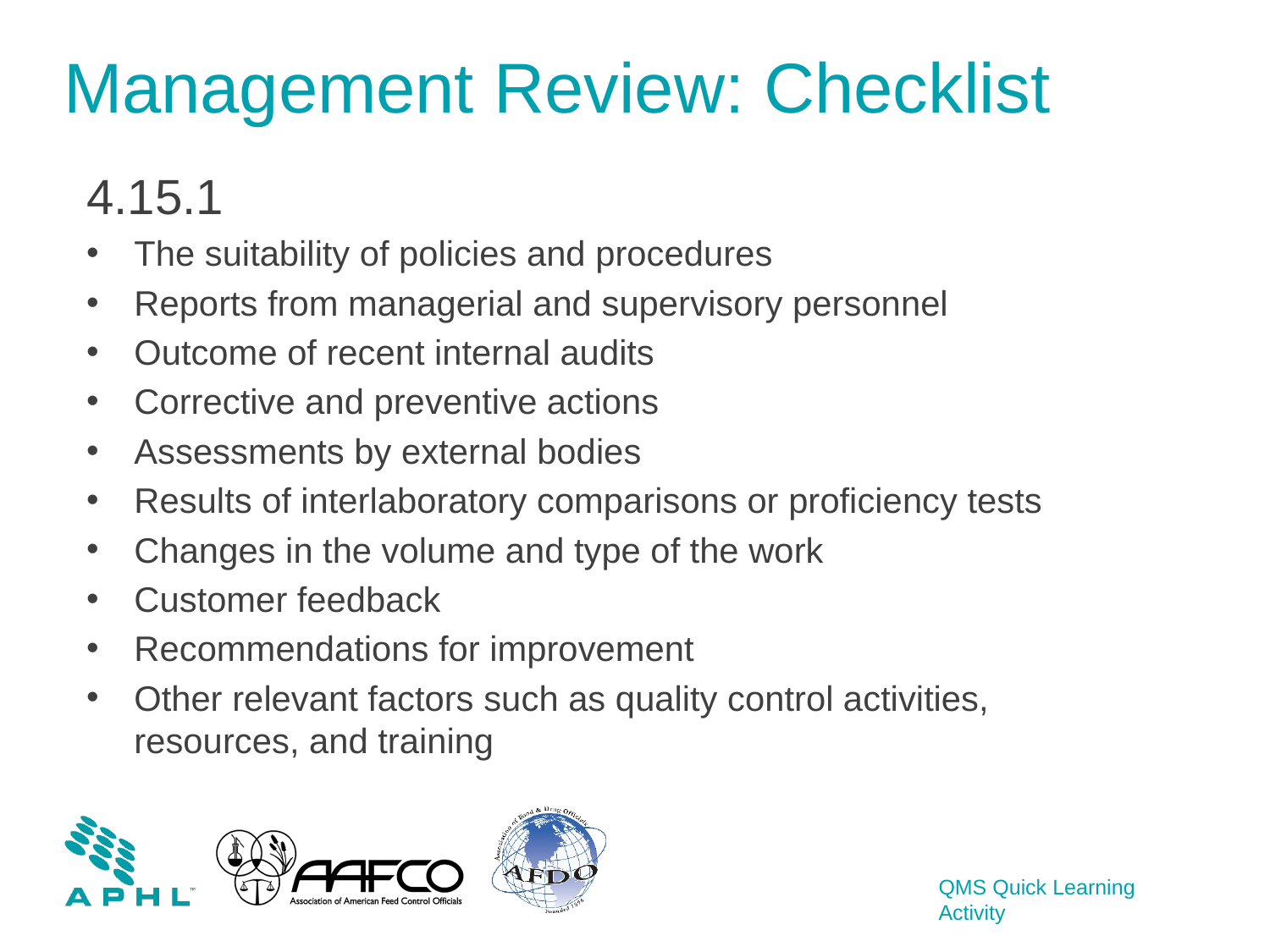

# Management Review: Checklist
4.15.1
The suitability of policies and procedures
Reports from managerial and supervisory personnel
Outcome of recent internal audits
Corrective and preventive actions
Assessments by external bodies
Results of interlaboratory comparisons or proficiency tests
Changes in the volume and type of the work
Customer feedback
Recommendations for improvement
Other relevant factors such as quality control activities, resources, and training